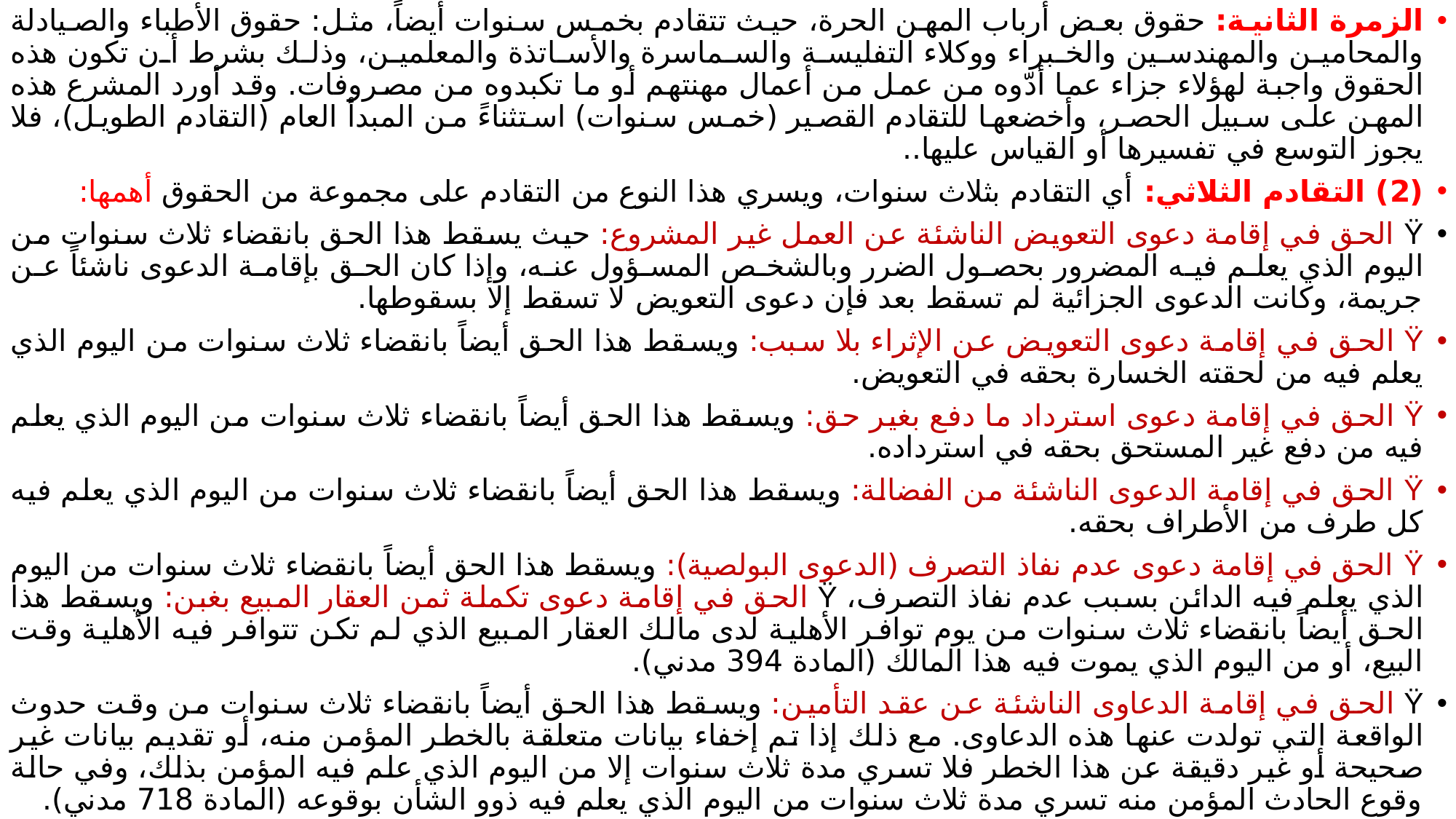

الزمرة الثانية: حقوق بعض أرباب المهن الحرة، حيث تتقادم بخمس سنوات أيضاً، مثل: حقوق الأطباء والصيادلة والمحامين والمهندسين والخبراء ووكلاء التفليسة والسماسرة والأساتذة والمعلمين، وذلك بشرط أن تكون هذه الحقوق واجبة لهؤلاء جزاء عما أدّوه من عمل من أعمال مهنتهم أو ما تكبدوه من مصروفات. وقد أورد المشرع هذه المهن على سبيل الحصر، وأخضعها للتقادم القصير (خمس سنوات) استثناءً من المبدأ العام (التقادم الطويل)، فلا يجوز التوسع في تفسيرها أو القياس عليها..
(2) التقادم الثلاثي: أي التقادم بثلاث سنوات، ويسري هذا النوع من التقادم على مجموعة من الحقوق أهمها:
Ÿ الحق في إقامة دعوى التعويض الناشئة عن العمل غير المشروع: حيث يسقط هذا الحق بانقضاء ثلاث سنوات من اليوم الذي يعلم فيه المضرور بحصول الضرر وبالشخص المسؤول عنه، وإذا كان الحق بإقامة الدعوى ناشئاً عن جريمة، وكانت الدعوى الجزائية لم تسقط بعد فإن دعوى التعويض لا تسقط إلا بسقوطها.
Ÿ الحق في إقامة دعوى التعويض عن الإثراء بلا سبب: ويسقط هذا الحق أيضاً بانقضاء ثلاث سنوات من اليوم الذي يعلم فيه من لحقته الخسارة بحقه في التعويض.
Ÿ الحق في إقامة دعوى استرداد ما دفع بغير حق: ويسقط هذا الحق أيضاً بانقضاء ثلاث سنوات من اليوم الذي يعلم فيه من دفع غير المستحق بحقه في استرداده.
Ÿ الحق في إقامة الدعوى الناشئة من الفضالة: ويسقط هذا الحق أيضاً بانقضاء ثلاث سنوات من اليوم الذي يعلم فيه كل طرف من الأطراف بحقه.
Ÿ الحق في إقامة دعوى عدم نفاذ التصرف (الدعوى البولصية): ويسقط هذا الحق أيضاً بانقضاء ثلاث سنوات من اليوم الذي يعلم فيه الدائن بسبب عدم نفاذ التصرف، Ÿ الحق في إقامة دعوى تكملة ثمن العقار المبيع بغبن: ويسقط هذا الحق أيضاً بانقضاء ثلاث سنوات من يوم توافر الأهلية لدى مالك العقار المبيع الذي لم تكن تتوافر فيه الأهلية وقت البيع، أو من اليوم الذي يموت فيه هذا المالك (المادة 394 مدني).
Ÿ الحق في إقامة الدعاوى الناشئة عن عقد التأمين: ويسقط هذا الحق أيضاً بانقضاء ثلاث سنوات من وقت حدوث الواقعة التي تولدت عنها هذه الدعاوى. مع ذلك إذا تم إخفاء بيانات متعلقة بالخطر المؤمن منه، أو تقديم بيانات غير صحيحة أو غير دقيقة عن هذا الخطر فلا تسري مدة ثلاث سنوات إلا من اليوم الذي علم فيه المؤمن بذلك، وفي حالة وقوع الحادث المؤمن منه تسري مدة ثلاث سنوات من اليوم الذي يعلم فيه ذوو الشأن بوقوعه (المادة 718 مدني).

#